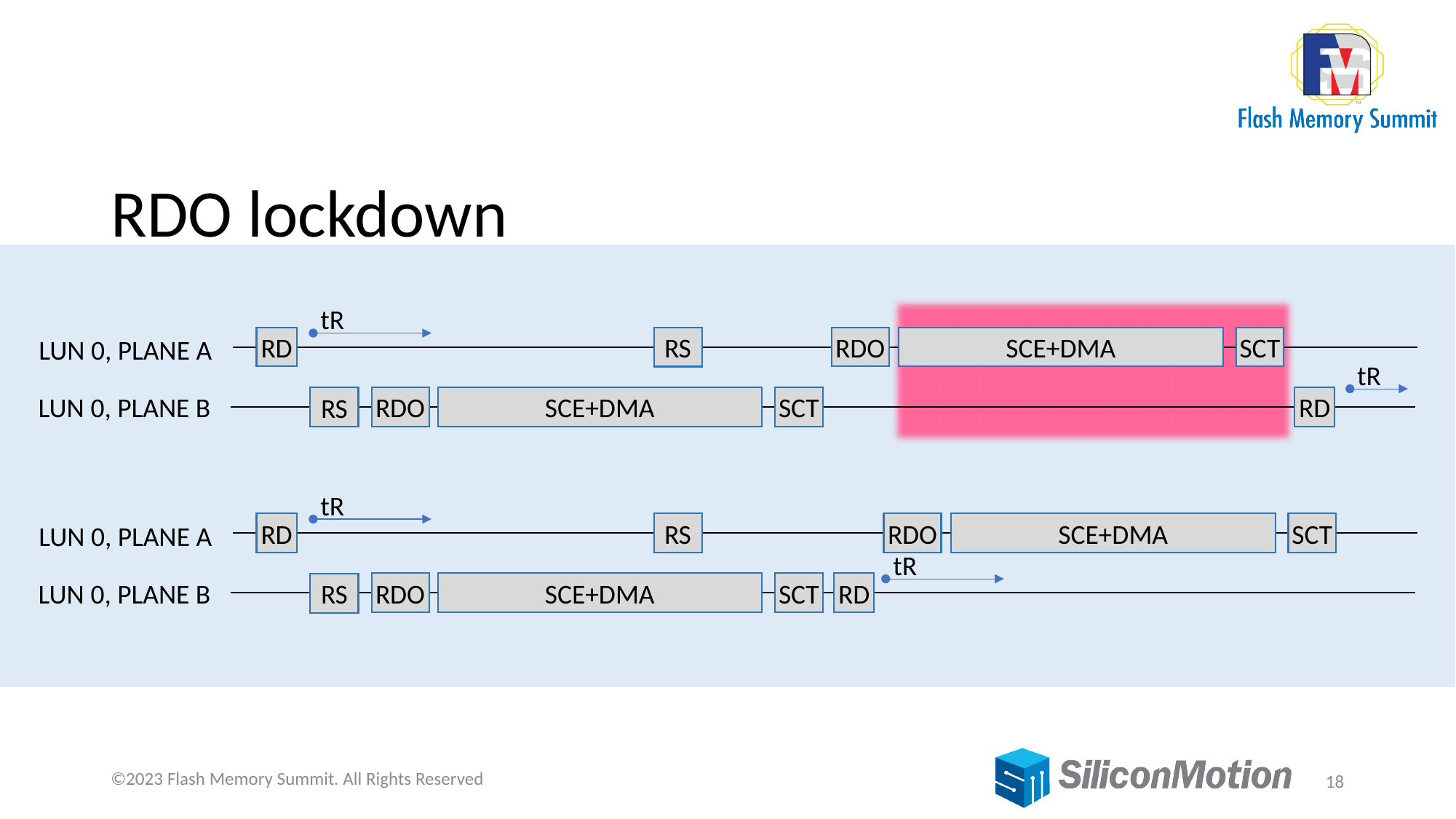

# RDO lockdown

tR
LUN 0, PLANE A
RD
RDO
SCE+DMA
SCT
RS
tR
LUN 0, PLANE B
RDO
SCE+DMA
SCT
RD
RS

tR
LUN 0, PLANE A
RD
RDO
SCE+DMA
SCT
RS
tR
LUN 0, PLANE B
RDO
SCE+DMA
SCT
RD
RS
©2023 Flash Memory Summit. All Rights Reserved
18